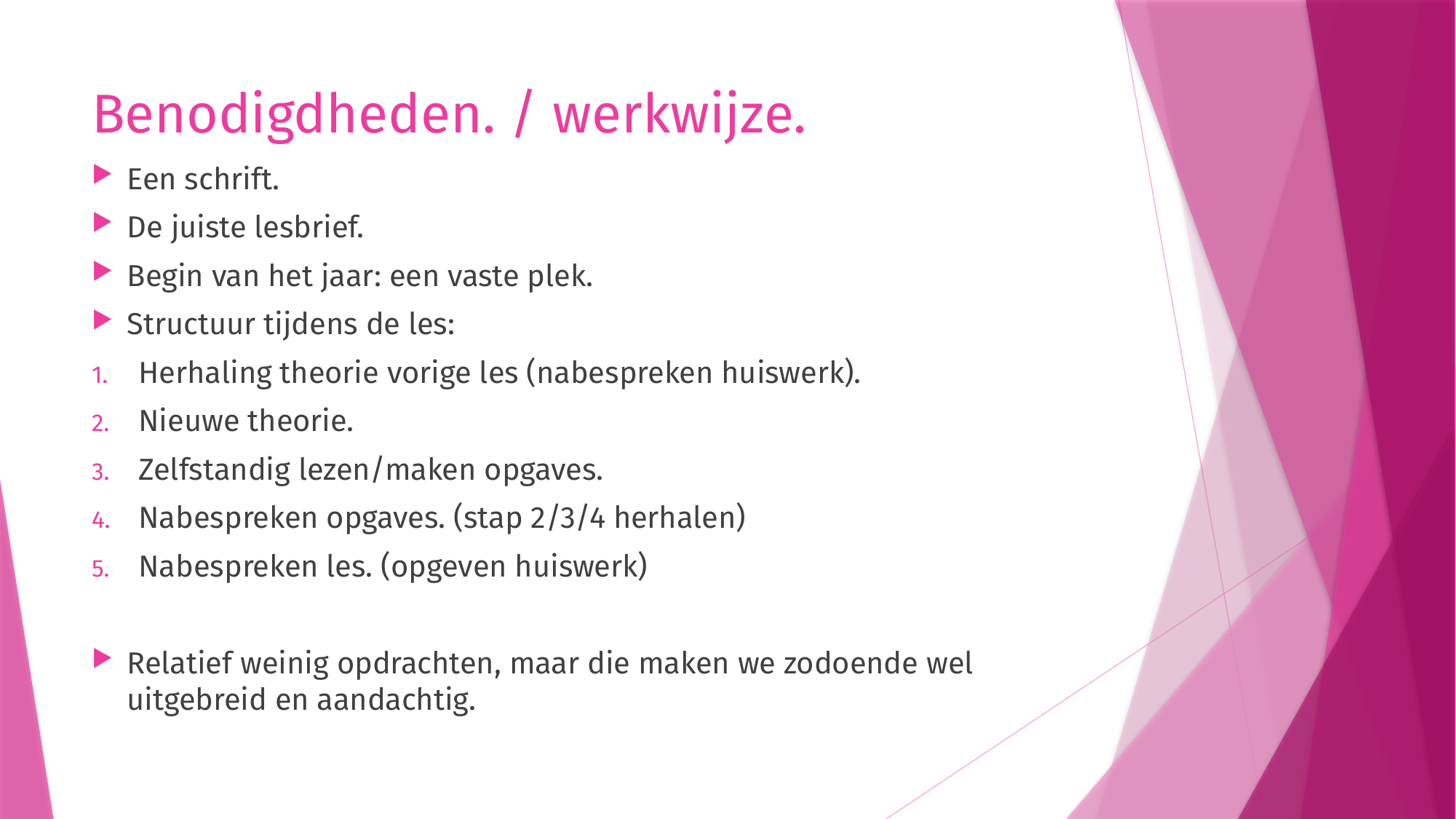

# Benodigdheden. / werkwijze.
Een schrift.
De juiste lesbrief.
Begin van het jaar: een vaste plek.
Structuur tijdens de les:
Herhaling theorie vorige les (nabespreken huiswerk).
Nieuwe theorie.
Zelfstandig lezen/maken opgaves.
Nabespreken opgaves. (stap 2/3/4 herhalen)
Nabespreken les. (opgeven huiswerk)

Relatief weinig opdrachten, maar die maken we zodoende wel uitgebreid en aandachtig.